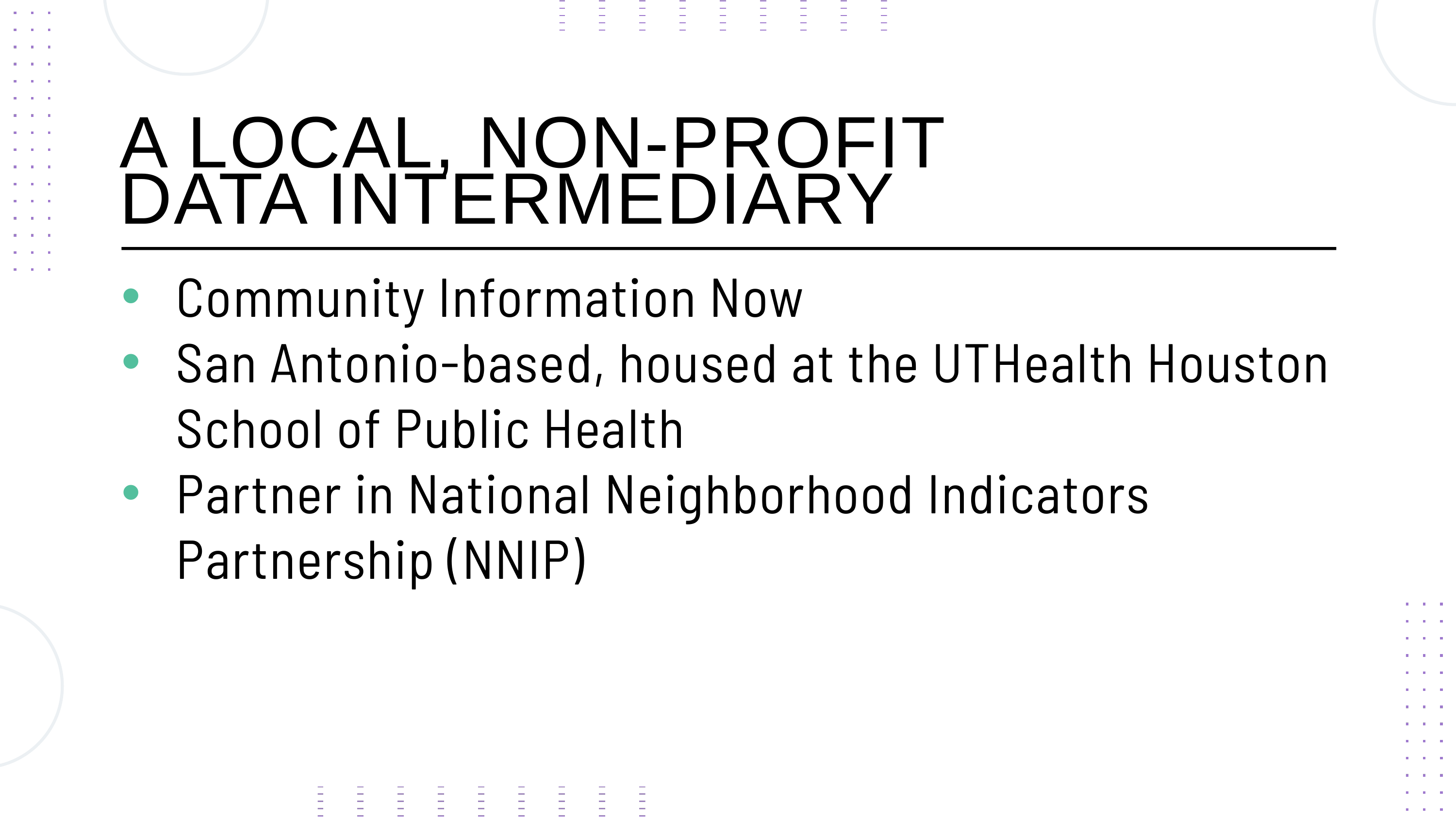

A LOCAL, NON-PROFIT
DATA INTERMEDIARY

Community Information Now
San Antonio-based, housed at the UTHealth Houston School of Public Health
Partner in National Neighborhood Indicators Partnership (NNIP)